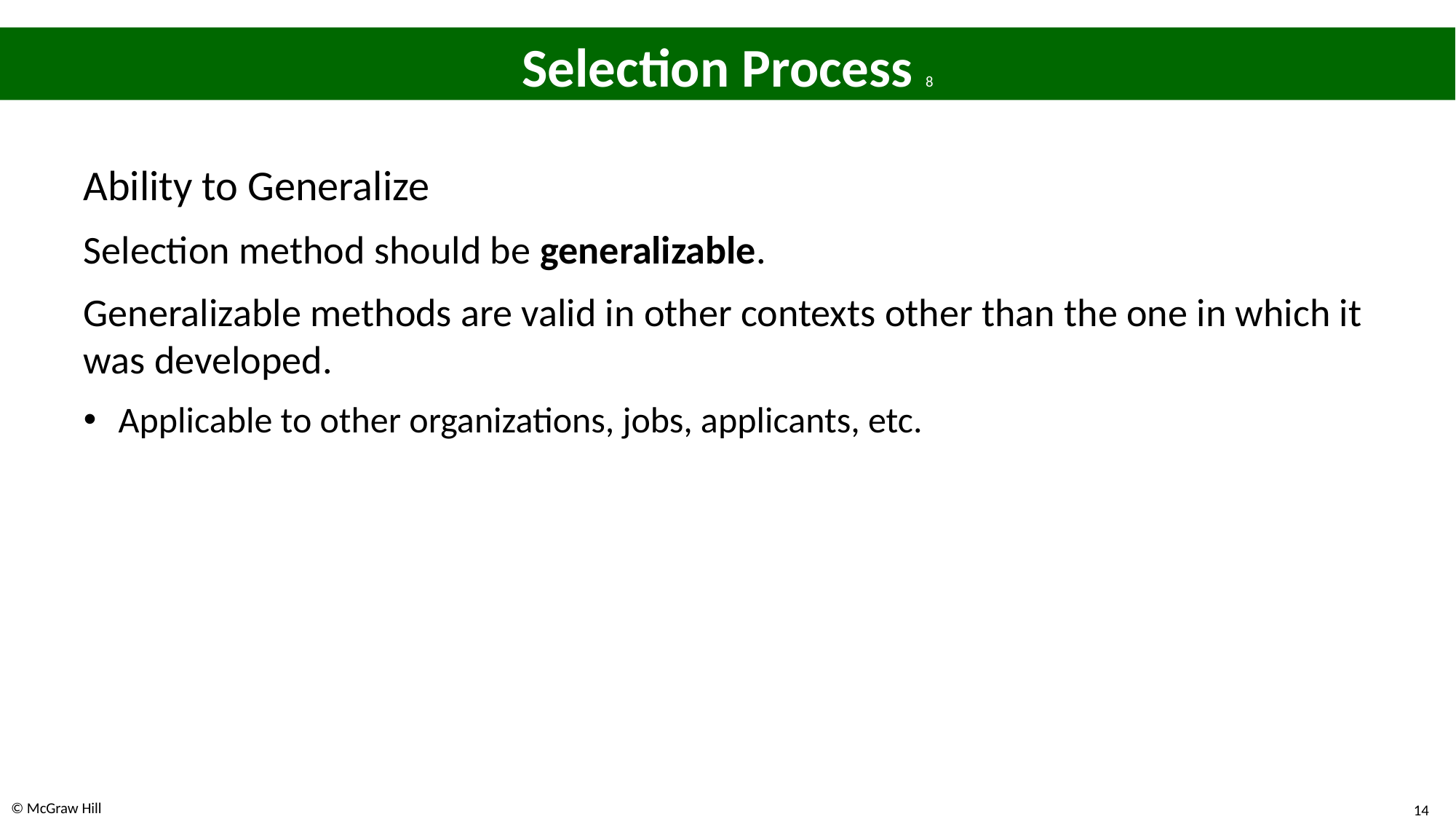

# Selection Process 8
Ability to Generalize
Selection method should be generalizable.
Generalizable methods are valid in other contexts other than the one in which it was developed.
Applicable to other organizations, jobs, applicants, etc.